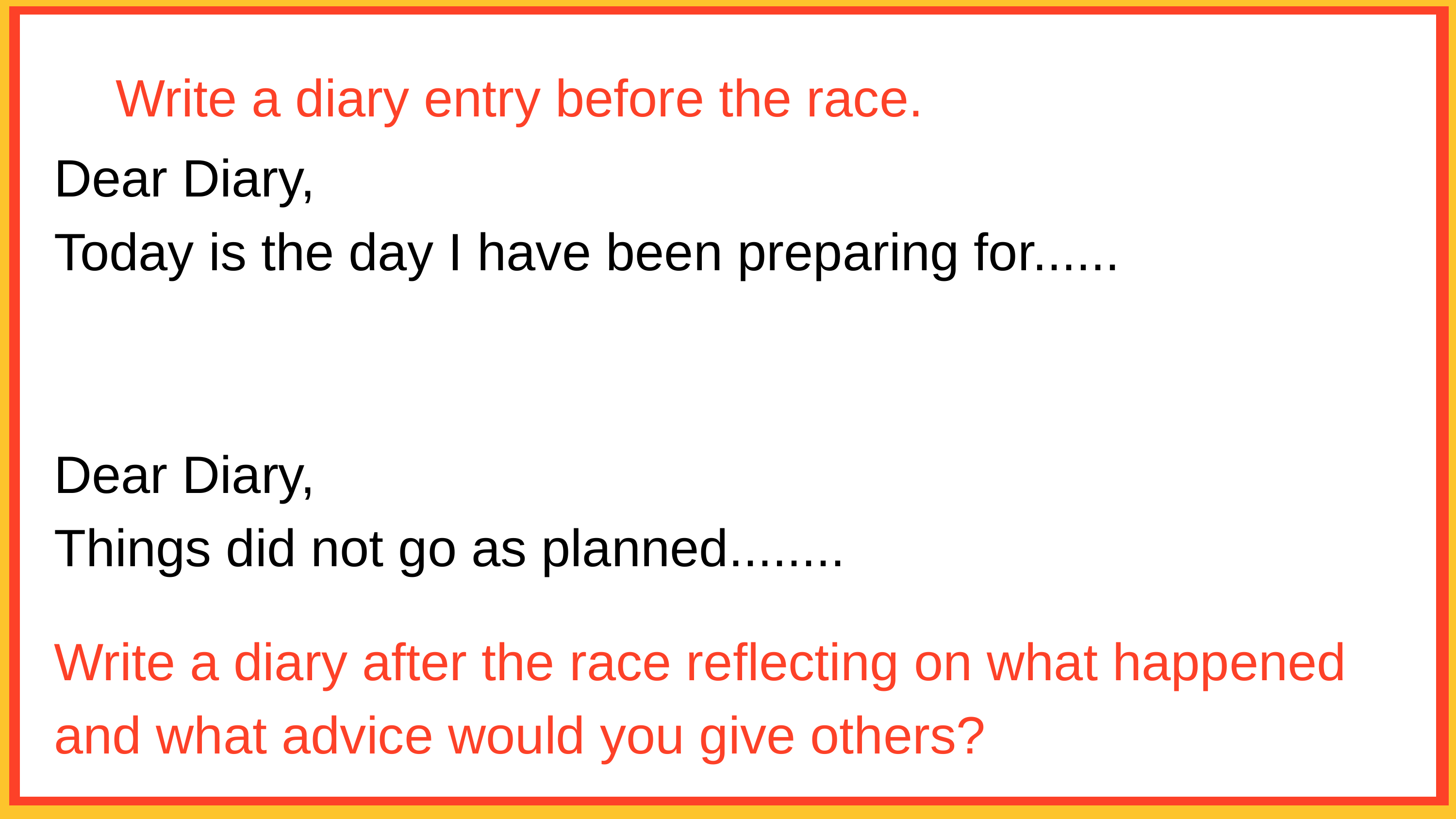

Write a diary entry before the race.
Dear Diary,
Today is the day I have been preparing for......
Dear Diary,
Things did not go as planned........
Write a diary after the race reflecting on what happened and what advice would you give others?